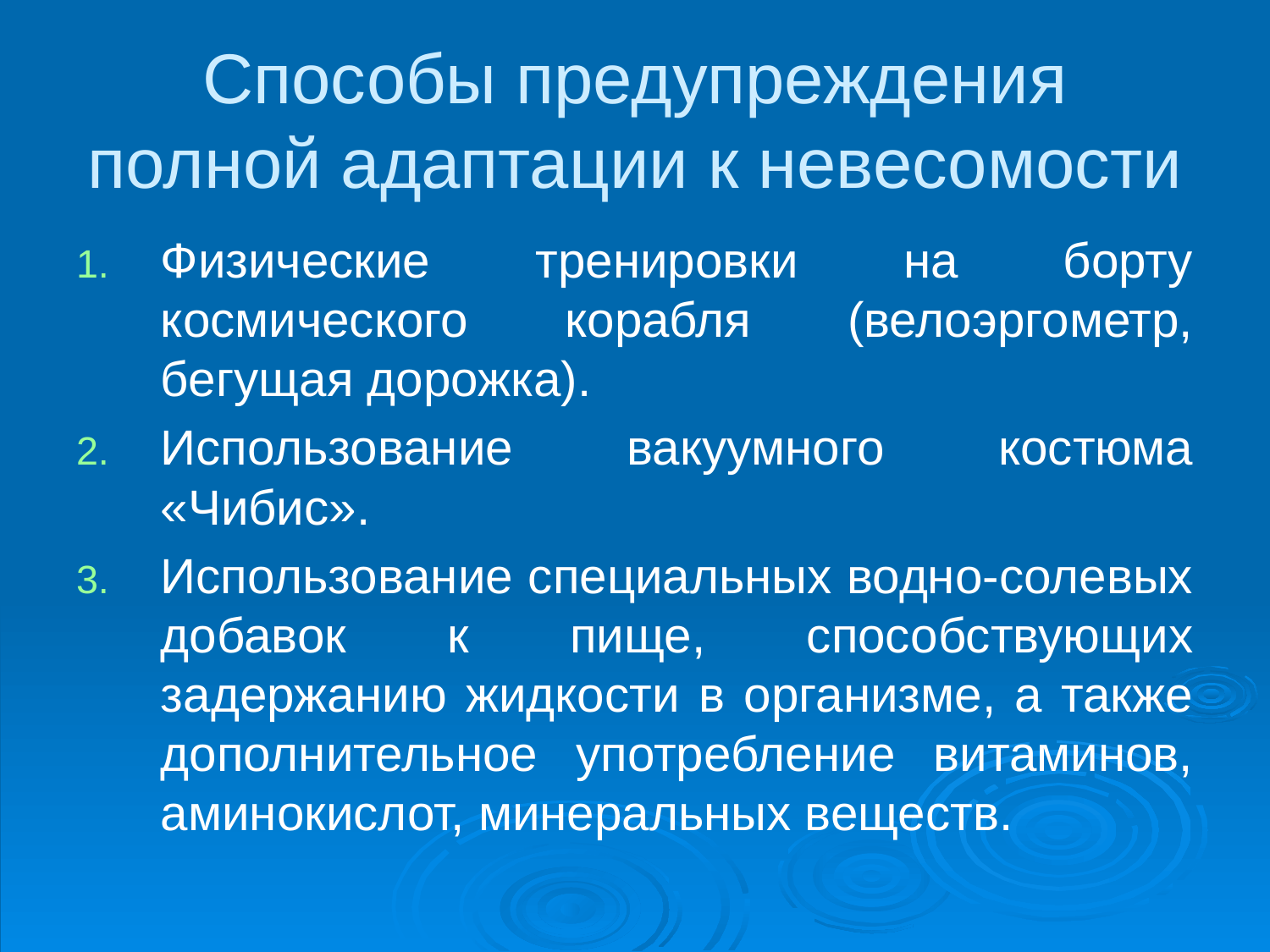

# Способы предупреждения полной адаптации к невесомости
Физические тренировки на борту космического корабля (велоэргометр, бегущая дорожка).
Использование вакуумного костюма «Чибис».
Использование специальных водно-солевых добавок к пище, способствующих задержанию жидкости в организме, а также дополнительное употребление витаминов, аминокислот, минеральных веществ.